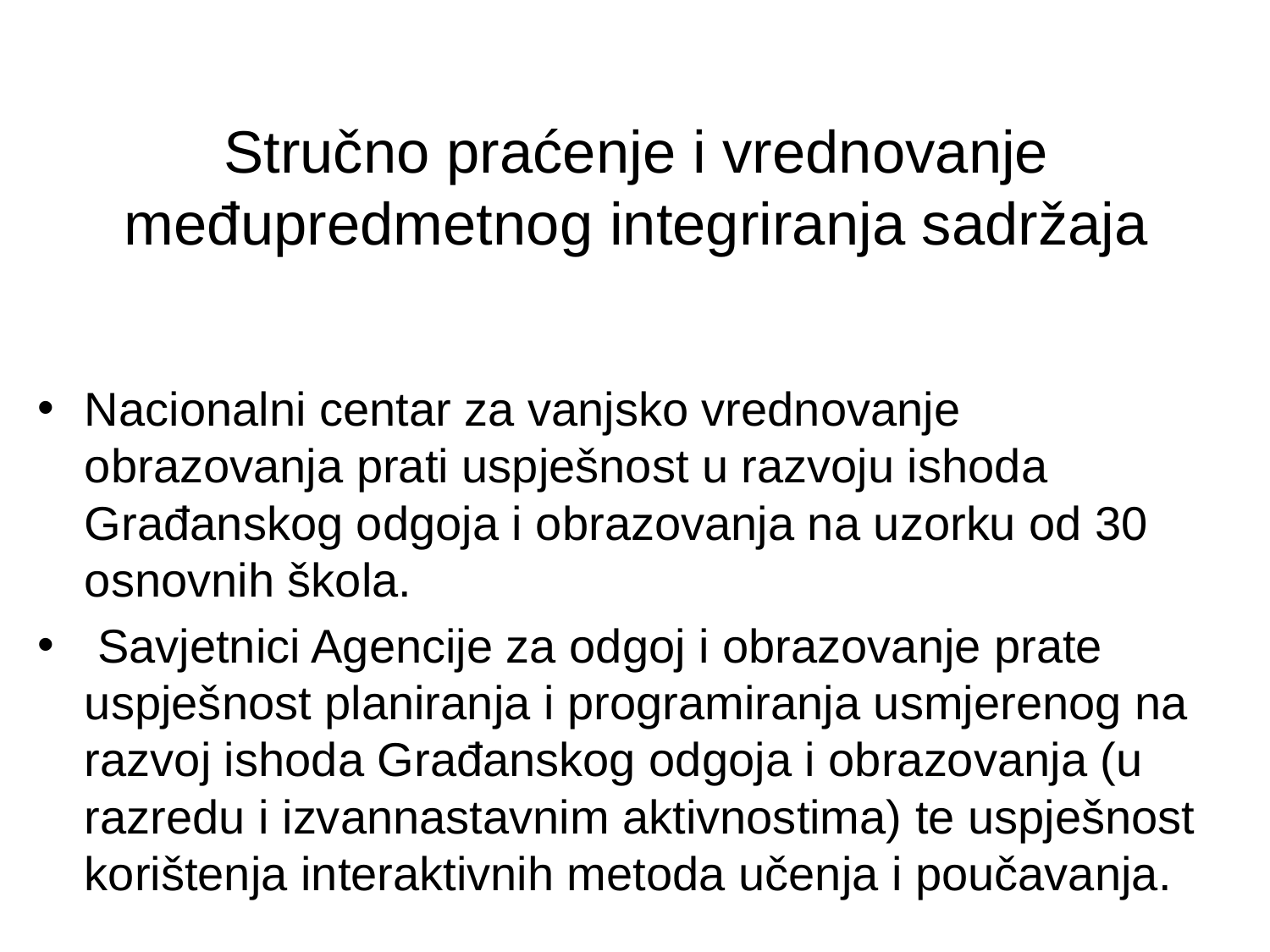

# Stručno praćenje i vrednovanje međupredmetnog integriranja sadržaja

Nacionalni centar za vanjsko vrednovanje obrazovanja prati uspješnost u razvoju ishoda Građanskog odgoja i obrazovanja na uzorku od 30 osnovnih škola.
 Savjetnici Agencije za odgoj i obrazovanje prate uspješnost planiranja i programiranja usmjerenog na razvoj ishoda Građanskog odgoja i obrazovanja (u razredu i izvannastavnim aktivnostima) te uspješnost korištenja interaktivnih metoda učenja i poučavanja.